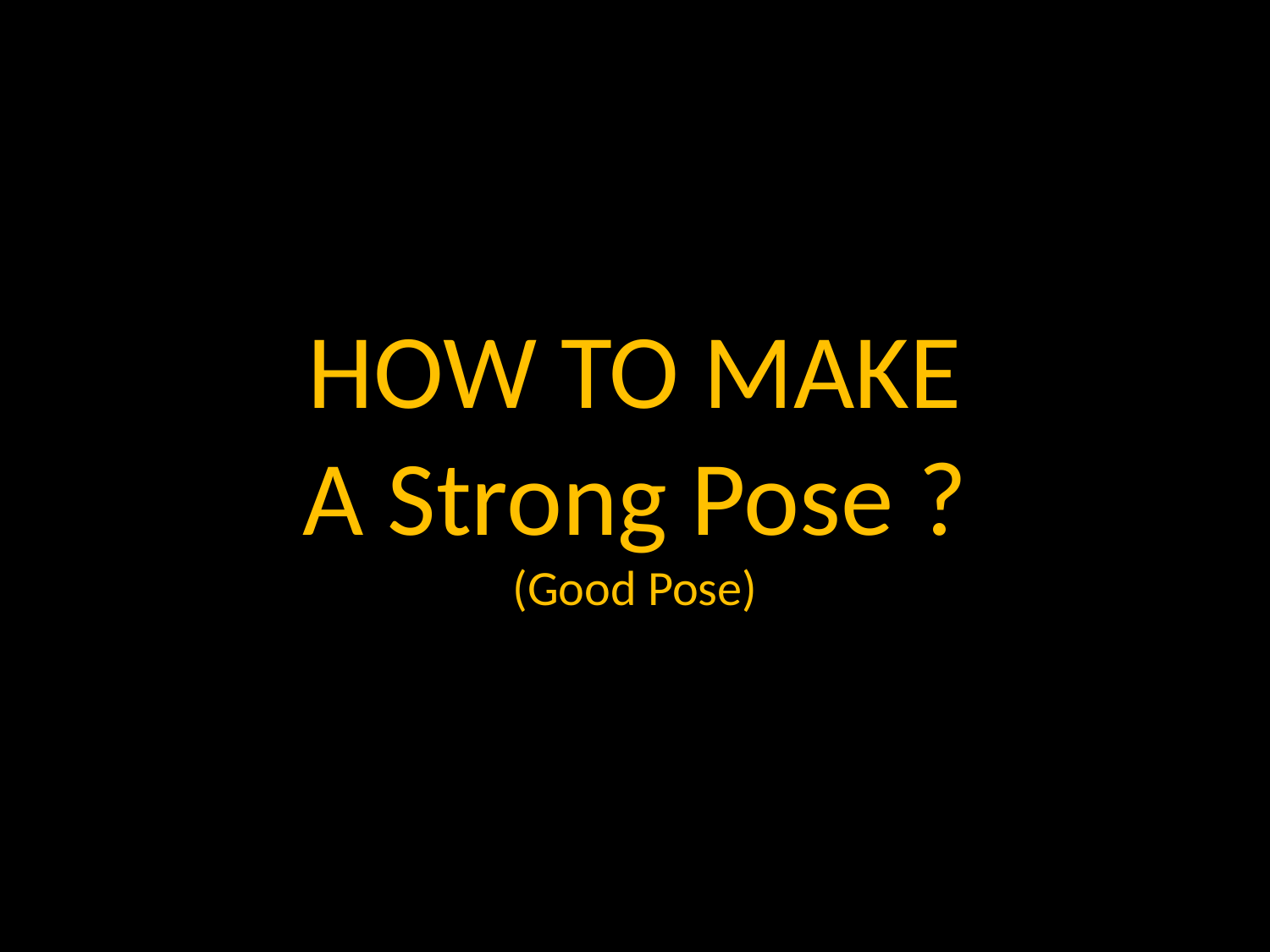

HOW TO MAKE
A Strong Pose ?
(Good Pose)